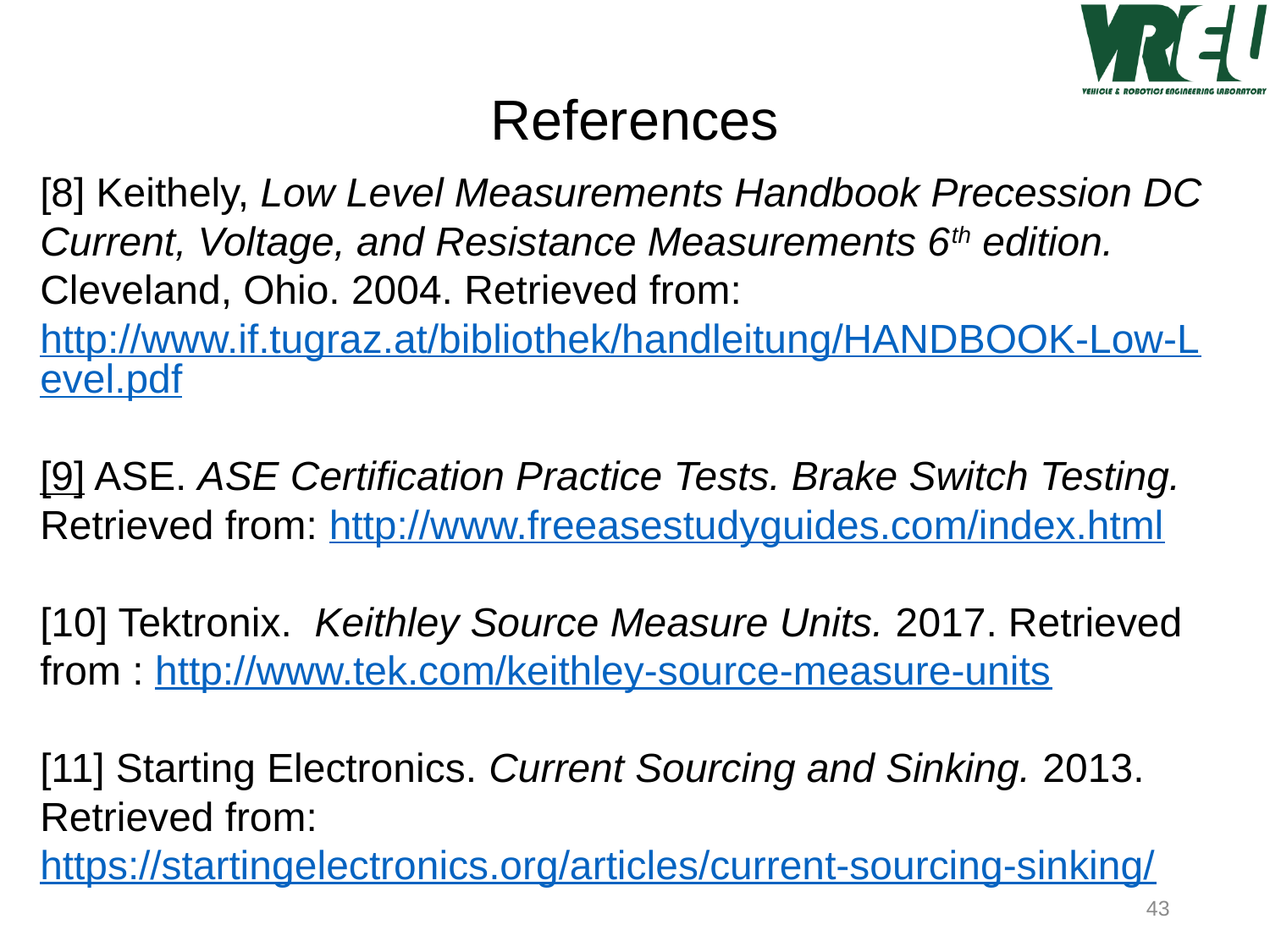

References
[8] Keithely, Low Level Measurements Handbook Precession DC Current, Voltage, and Resistance Measurements 6th edition. Cleveland, Ohio. 2004. Retrieved from: http://www.if.tugraz.at/bibliothek/handleitung/HANDBOOK-Low-Level.pdf

[9] ASE. ASE Certification Practice Tests. Brake Switch Testing. Retrieved from: http://www.freeasestudyguides.com/index.html

[10] Tektronix.  Keithley Source Measure Units. 2017. Retrieved from : http://www.tek.com/keithley-source-measure-units

[11] Starting Electronics. Current Sourcing and Sinking. 2013. Retrieved from: https://startingelectronics.org/articles/current-sourcing-sinking/
43